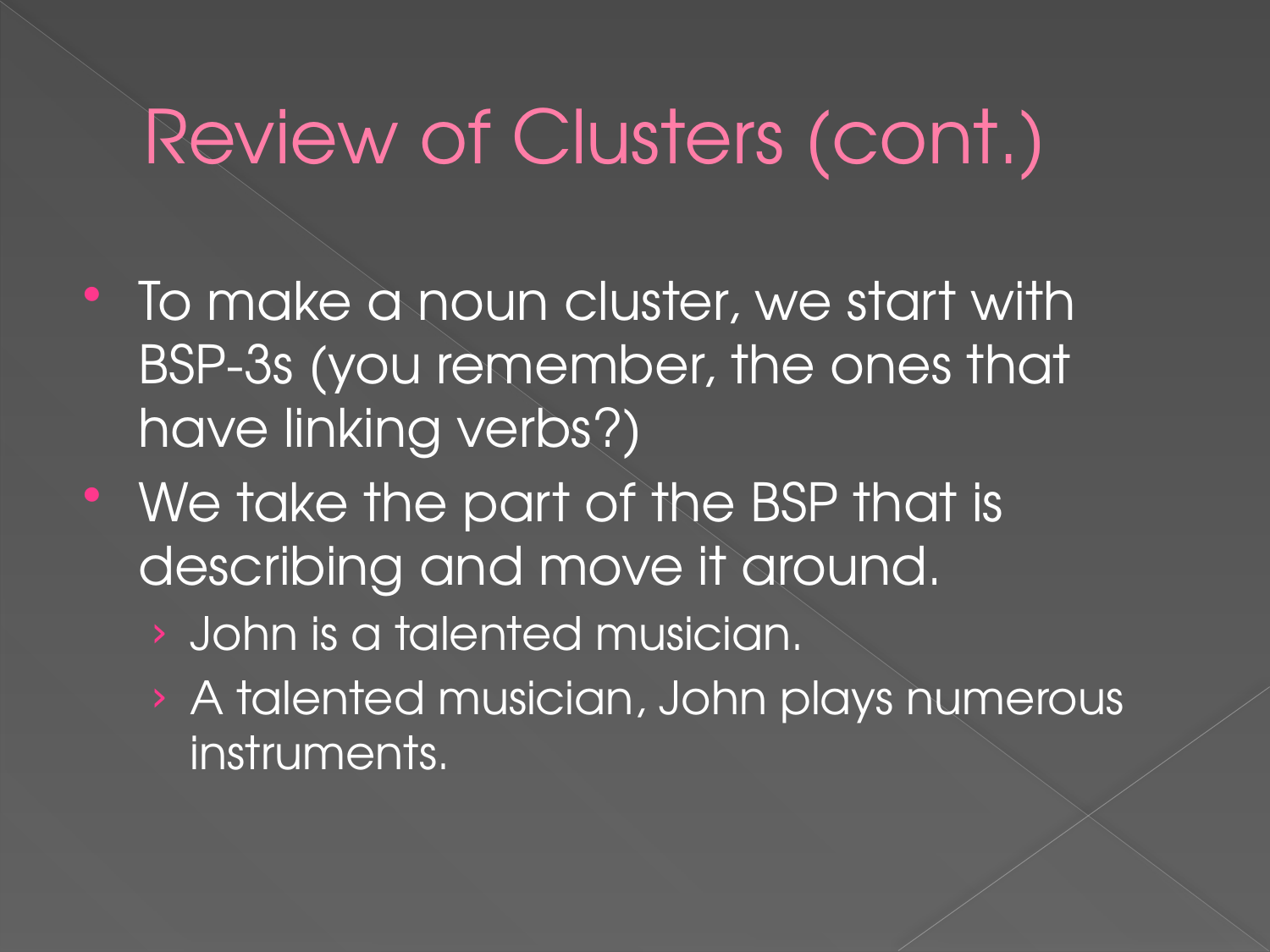

# Review of Clusters (cont.)
To make a noun cluster, we start with BSP-3s (you remember, the ones that have linking verbs?)
We take the part of the BSP that is describing and move it around.
John is a talented musician.
A talented musician, John plays numerous instruments.